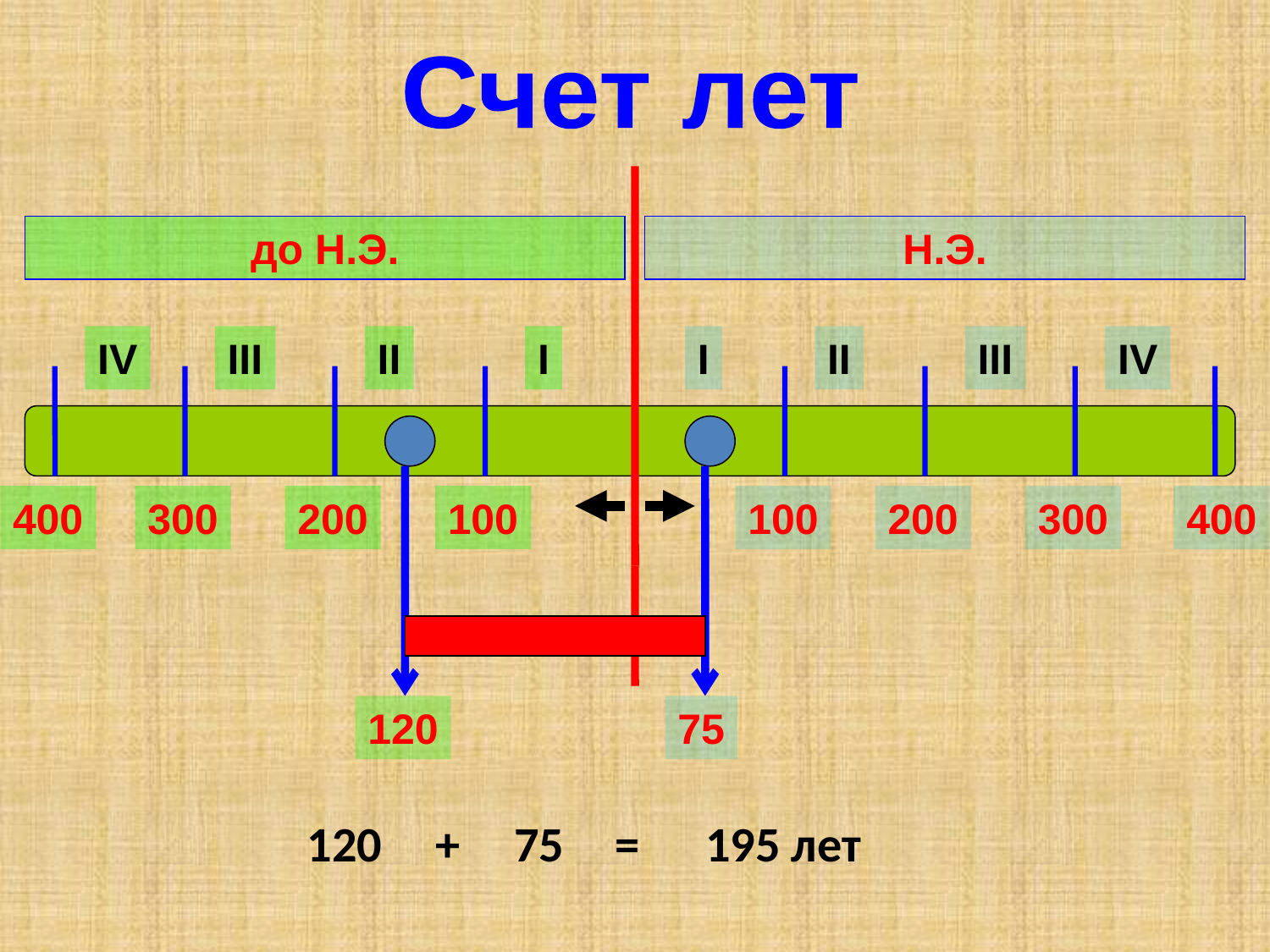

Счет лет

до Н.Э.
Н.Э.
IV
III
II
I
I
II
III
IV

400
300
200
100
100
200
300
400

120
75
120
+
75
=
195 лет